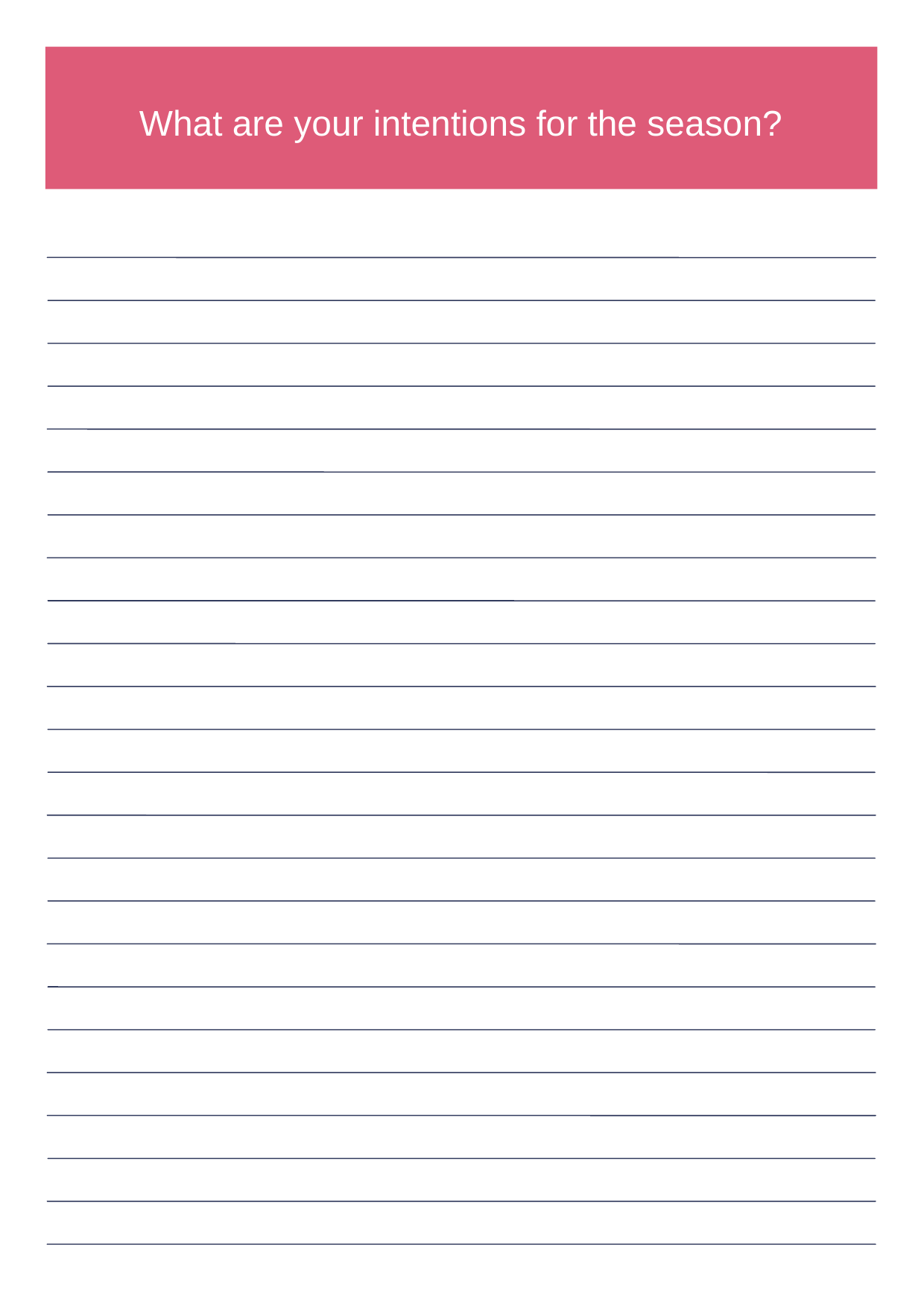

What are your intentions for the season?